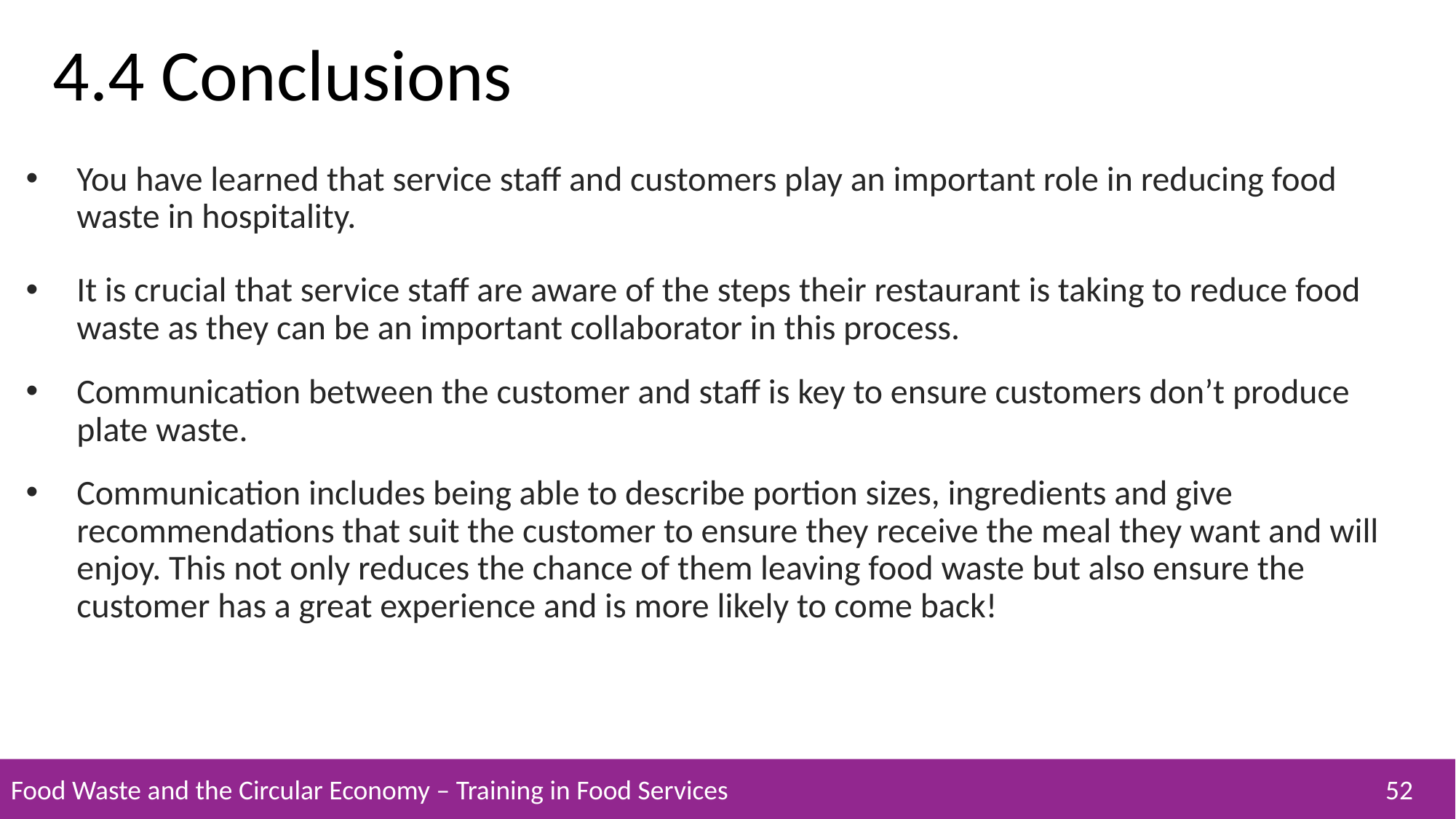

4.4 Conclusions
You have learned that service staff and customers play an important role in reducing food waste in hospitality.

It is crucial that service staff are aware of the steps their restaurant is taking to reduce food waste as they can be an important collaborator in this process.

Communication between the customer and staff is key to ensure customers don’t produce plate waste.

Communication includes being able to describe portion sizes, ingredients and give recommendations that suit the customer to ensure they receive the meal they want and will enjoy. This not only reduces the chance of them leaving food waste but also ensure the customer has a great experience and is more likely to come back!